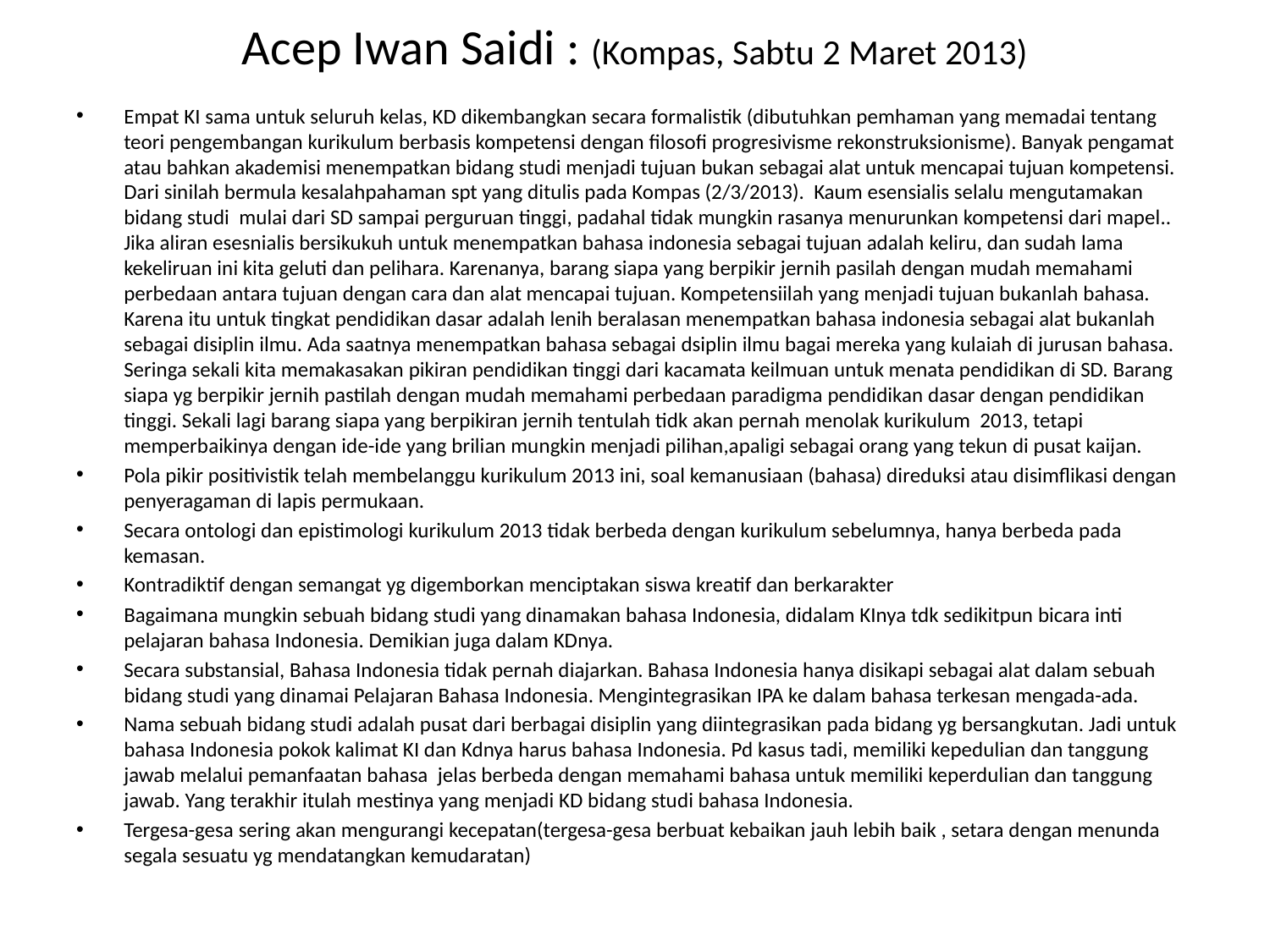

# Acep Iwan Saidi : (Kompas, Sabtu 2 Maret 2013)
Empat KI sama untuk seluruh kelas, KD dikembangkan secara formalistik (dibutuhkan pemhaman yang memadai tentang teori pengembangan kurikulum berbasis kompetensi dengan filosofi progresivisme rekonstruksionisme). Banyak pengamat atau bahkan akademisi menempatkan bidang studi menjadi tujuan bukan sebagai alat untuk mencapai tujuan kompetensi.  Dari sinilah bermula kesalahpahaman spt yang ditulis pada Kompas (2/3/2013).  Kaum esensialis selalu mengutamakan bidang studi  mulai dari SD sampai perguruan tinggi, padahal tidak mungkin rasanya menurunkan kompetensi dari mapel.. Jika aliran esesnialis bersikukuh untuk menempatkan bahasa indonesia sebagai tujuan adalah keliru, dan sudah lama kekeliruan ini kita geluti dan pelihara. Karenanya, barang siapa yang berpikir jernih pasilah dengan mudah memahami perbedaan antara tujuan dengan cara dan alat mencapai tujuan. Kompetensiilah yang menjadi tujuan bukanlah bahasa. Karena itu untuk tingkat pendidikan dasar adalah lenih beralasan menempatkan bahasa indonesia sebagai alat bukanlah sebagai disiplin ilmu. Ada saatnya menempatkan bahasa sebagai dsiplin ilmu bagai mereka yang kulaiah di jurusan bahasa. Seringa sekali kita memakasakan pikiran pendidikan tinggi dari kacamata keilmuan untuk menata pendidikan di SD. Barang siapa yg berpikir jernih pastilah dengan mudah memahami perbedaan paradigma pendidikan dasar dengan pendidikan tinggi. Sekali lagi barang siapa yang berpikiran jernih tentulah tidk akan pernah menolak kurikulum  2013, tetapi memperbaikinya dengan ide-ide yang brilian mungkin menjadi pilihan,apaligi sebagai orang yang tekun di pusat kaijan.
Pola pikir positivistik telah membelanggu kurikulum 2013 ini, soal kemanusiaan (bahasa) direduksi atau disimflikasi dengan penyeragaman di lapis permukaan.
Secara ontologi dan epistimologi kurikulum 2013 tidak berbeda dengan kurikulum sebelumnya, hanya berbeda pada kemasan.
Kontradiktif dengan semangat yg digemborkan menciptakan siswa kreatif dan berkarakter
Bagaimana mungkin sebuah bidang studi yang dinamakan bahasa Indonesia, didalam KInya tdk sedikitpun bicara inti pelajaran bahasa Indonesia. Demikian juga dalam KDnya.
Secara substansial, Bahasa Indonesia tidak pernah diajarkan. Bahasa Indonesia hanya disikapi sebagai alat dalam sebuah bidang studi yang dinamai Pelajaran Bahasa Indonesia. Mengintegrasikan IPA ke dalam bahasa terkesan mengada-ada.
Nama sebuah bidang studi adalah pusat dari berbagai disiplin yang diintegrasikan pada bidang yg bersangkutan. Jadi untuk bahasa Indonesia pokok kalimat KI dan Kdnya harus bahasa Indonesia. Pd kasus tadi, memiliki kepedulian dan tanggung jawab melalui pemanfaatan bahasa  jelas berbeda dengan memahami bahasa untuk memiliki keperdulian dan tanggung jawab. Yang terakhir itulah mestinya yang menjadi KD bidang studi bahasa Indonesia.
Tergesa-gesa sering akan mengurangi kecepatan(tergesa-gesa berbuat kebaikan jauh lebih baik , setara dengan menunda segala sesuatu yg mendatangkan kemudaratan)